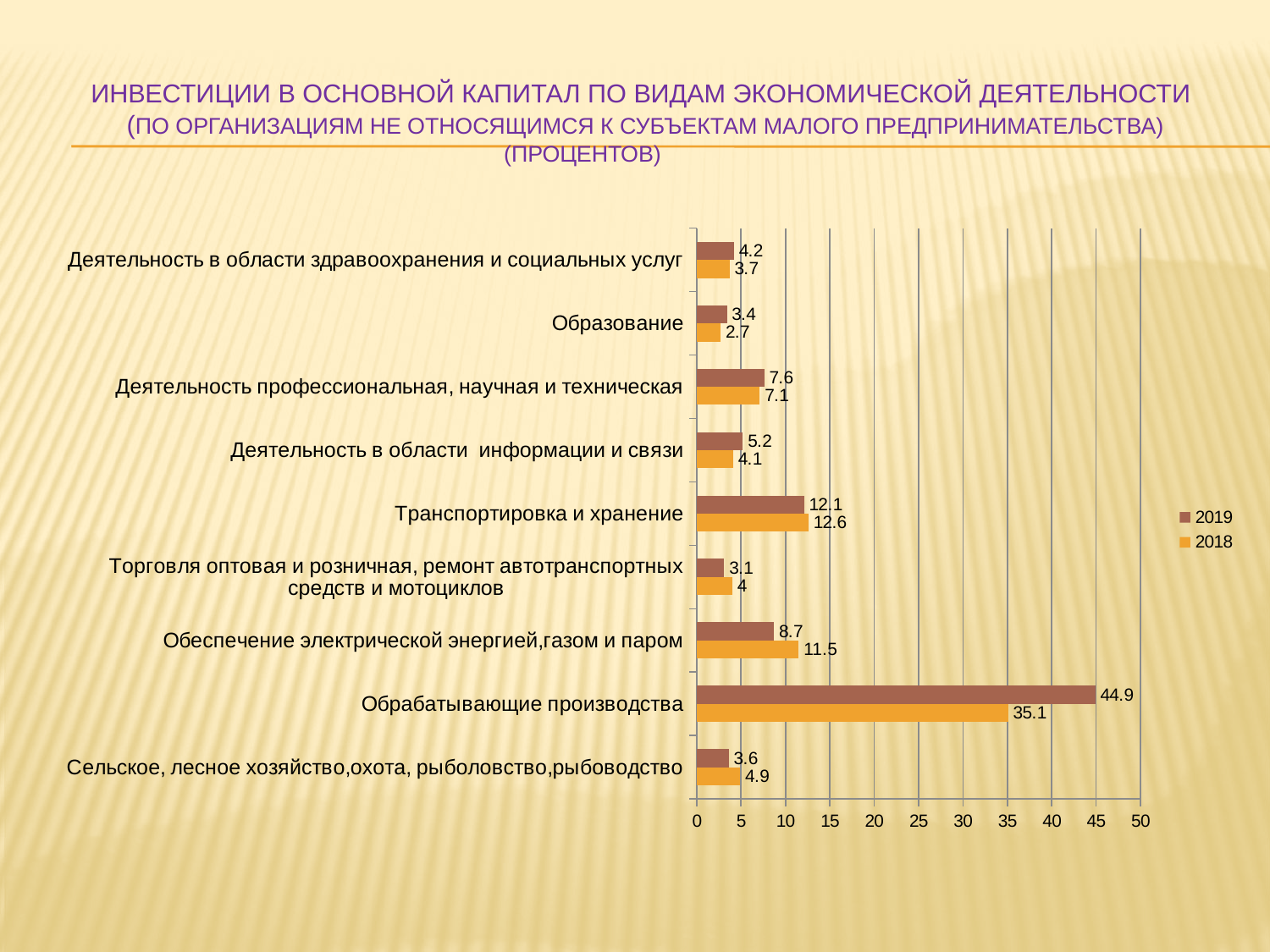

# Инвестиции в основной капитал по видам экономической деятельности (по организациям не относящимся к субъектам малого предпринимательства) (процентов)

### Chart

| Category | 2018 | 2019 |
|---|---|---|
| Сельское, лесное хозяйство,охота, рыболовство,рыбоводство | 4.9 | 3.6 |
| Обрабатывающие производства | 35.1 | 44.9 |
| Обеспечение электрической энергией,газом и паром | 11.5 | 8.7 |
| Торговля оптовая и розничная, ремонт автотранспортных средств и мотоциклов | 4.0 | 3.1 |
| Транспортировка и хранение | 12.6 | 12.1 |
| Деятельность в области  информации и связи | 4.1 | 5.2 |
| Деятельность профессиональная, научная и техническая | 7.1 | 7.6 |
| Образование | 2.7 | 3.4 |
| Деятельность в области здравоохранения и социальных услуг | 3.7 | 4.2 |